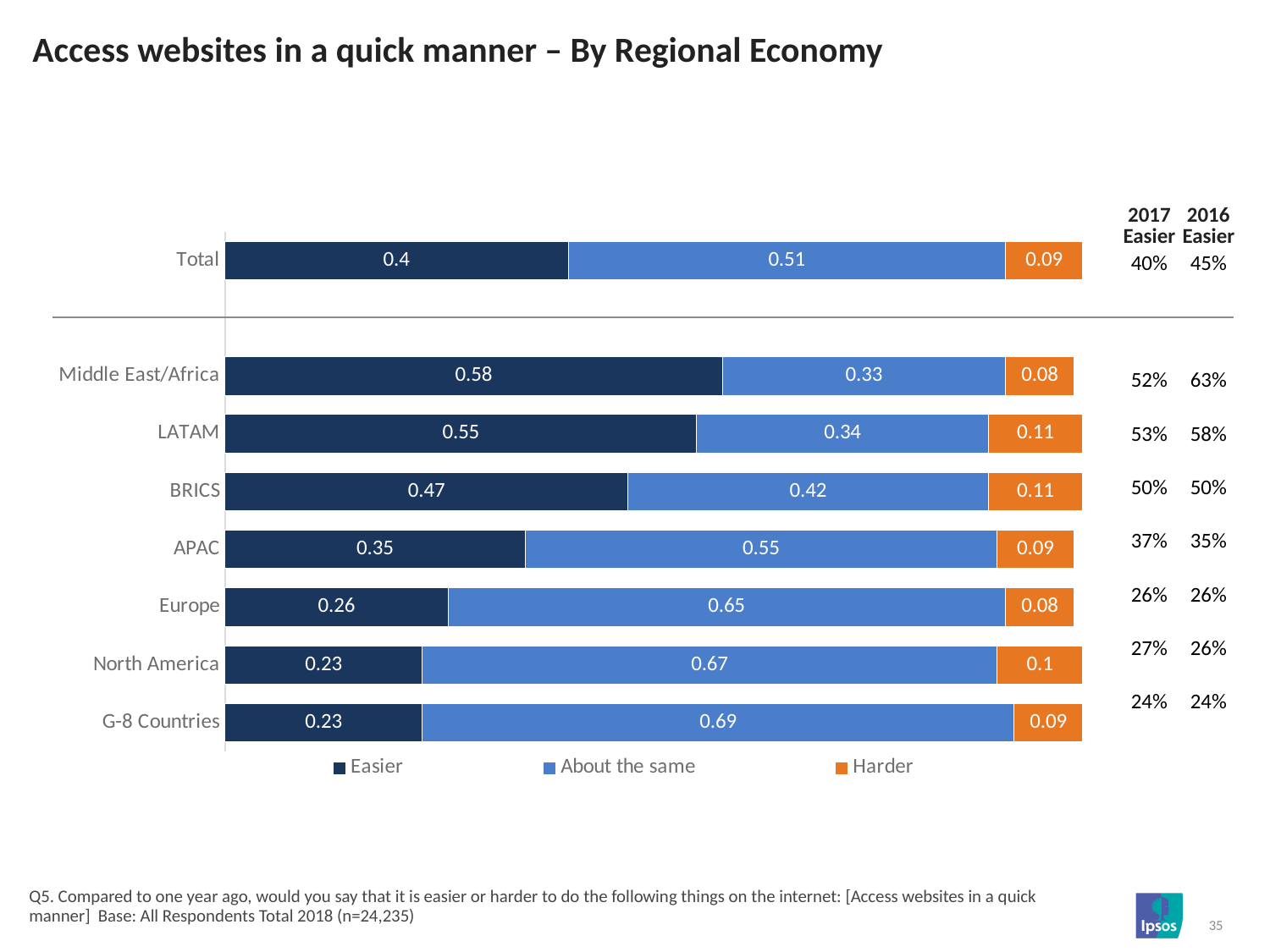

# Access websites in a quick manner – By Regional Economy
| 2017 Easier | 2016 Easier |
| --- | --- |
| 40% | 45% |
| 52% | 63% |
| 53% | 58% |
| 50% | 50% |
| 37% | 35% |
| 26% | 26% |
| 27% | 26% |
| 24% | 24% |

### Chart

| Category | Easier | About the same | Harder |
|---|---|---|---|
| Total | 0.4 | 0.51 | 0.09 |
|  | None | None | None |
| Middle East/Africa | 0.58 | 0.33 | 0.08 |
| LATAM | 0.55 | 0.34 | 0.11 |
| BRICS | 0.47 | 0.42 | 0.11 |
| APAC | 0.35 | 0.55 | 0.09 |
| Europe | 0.26 | 0.65 | 0.08 |
| North America | 0.23 | 0.67 | 0.1 |
| G-8 Countries | 0.23 | 0.69 | 0.09 |
Q5. Compared to one year ago, would you say that it is easier or harder to do the following things on the internet: [Access websites in a quick manner]  Base: All Respondents Total 2018 (n=24,235)